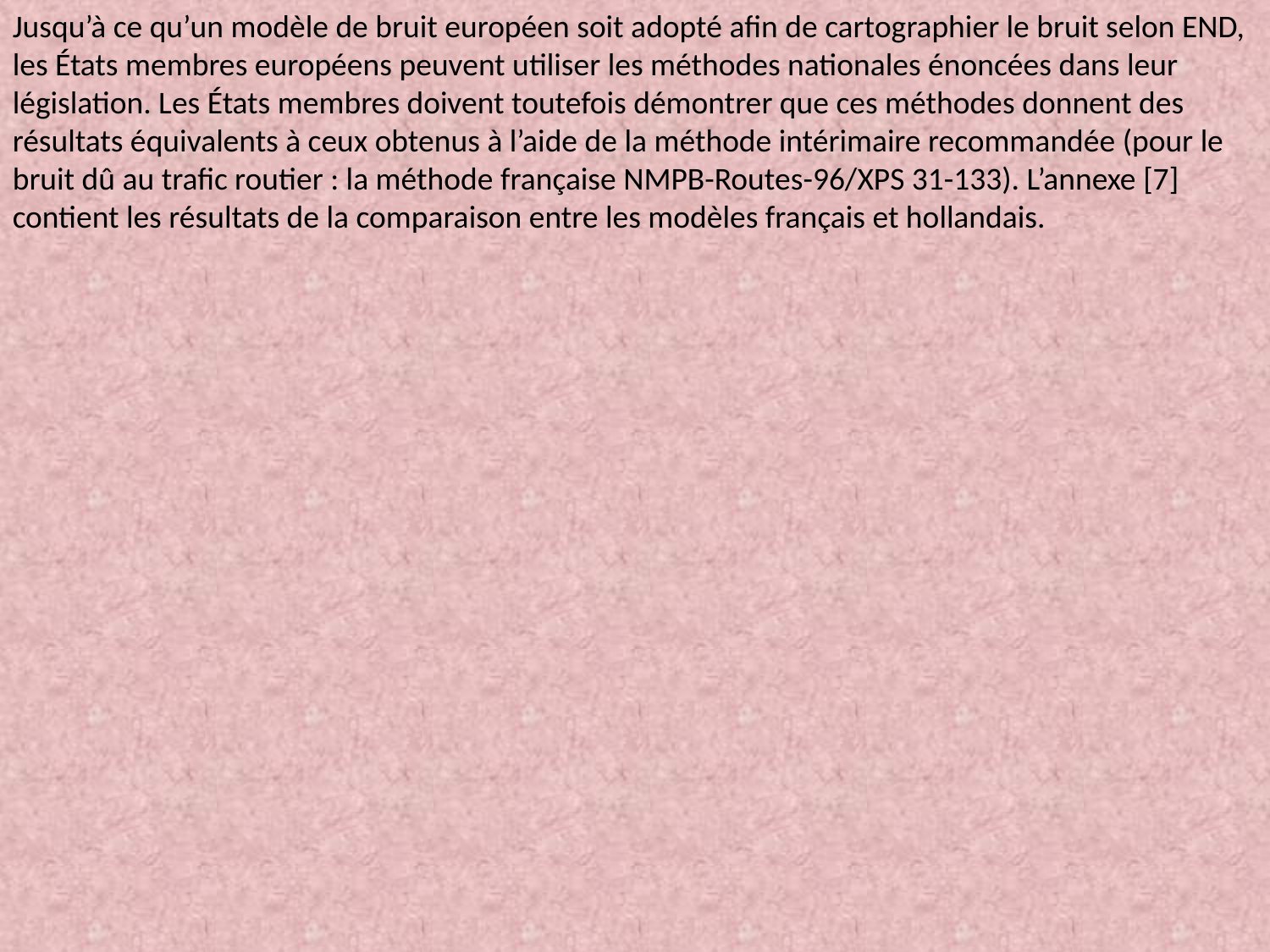

Jusqu’à ce qu’un modèle de bruit européen soit adopté afin de cartographier le bruit selon END,
les États membres européens peuvent utiliser les méthodes nationales énoncées dans leur
législation. Les États membres doivent toutefois démontrer que ces méthodes donnent des
résultats équivalents à ceux obtenus à l’aide de la méthode intérimaire recommandée (pour le
bruit dû au trafic routier : la méthode française NMPB-Routes-96/XPS 31-133). L’annexe [7]
contient les résultats de la comparaison entre les modèles français et hollandais.